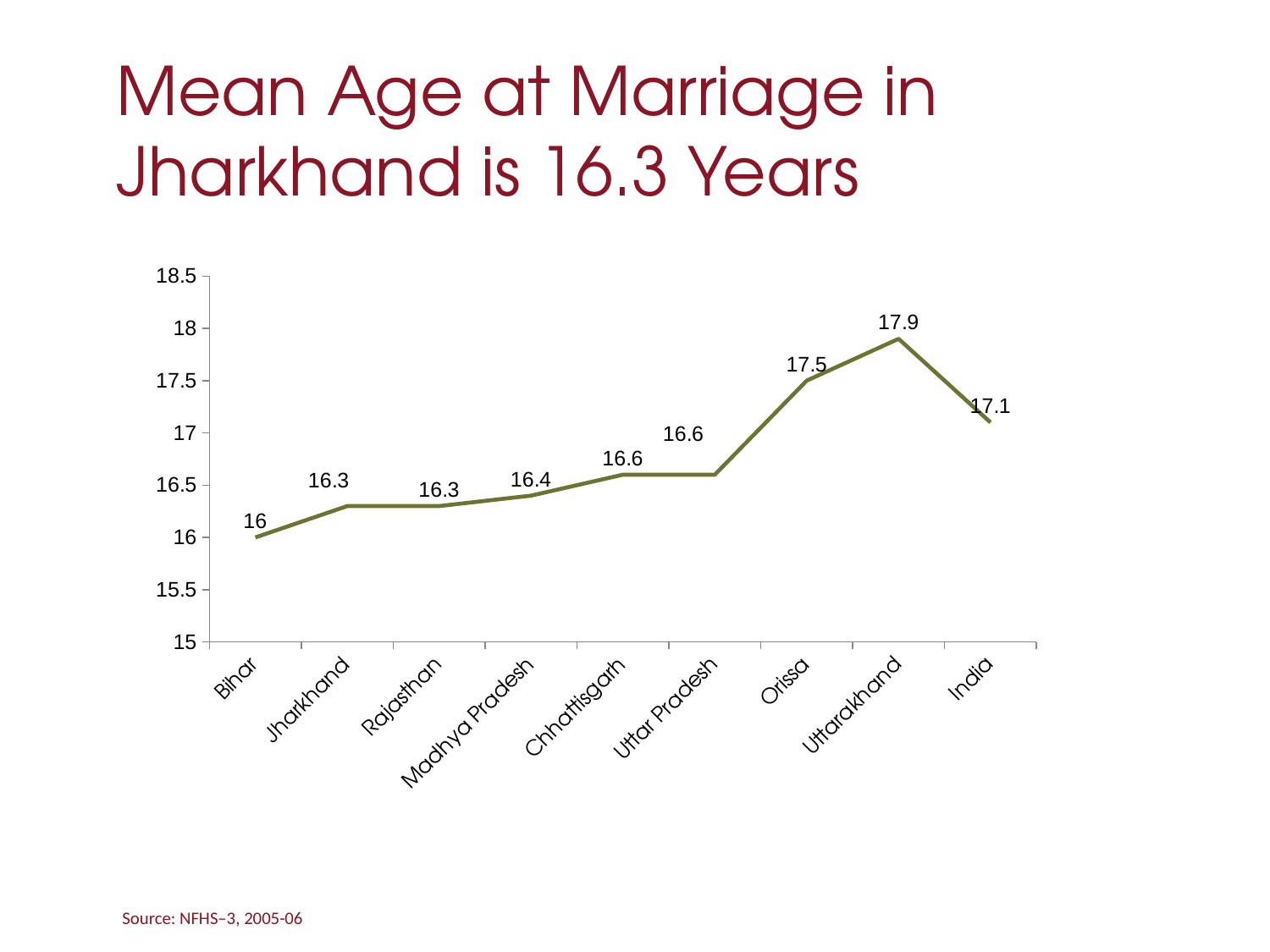

# Mean Age at Marriage in Jharkhand is 16.3 Years

### Chart

| Category |  |
|---|---|
| Bihar | 16.0 |
| Jharkhand | 16.3 |
| Rajasthan | 16.3 |
| Madhya Pradesh | 16.4 |
| Chhattisgarh | 16.6 |
| Uttar Pradesh | 16.6 |
| Orissa | 17.5 |
| Uttarakhand | 17.9 |
| India | 17.1 |
Source: NFHS–3, 2005-06